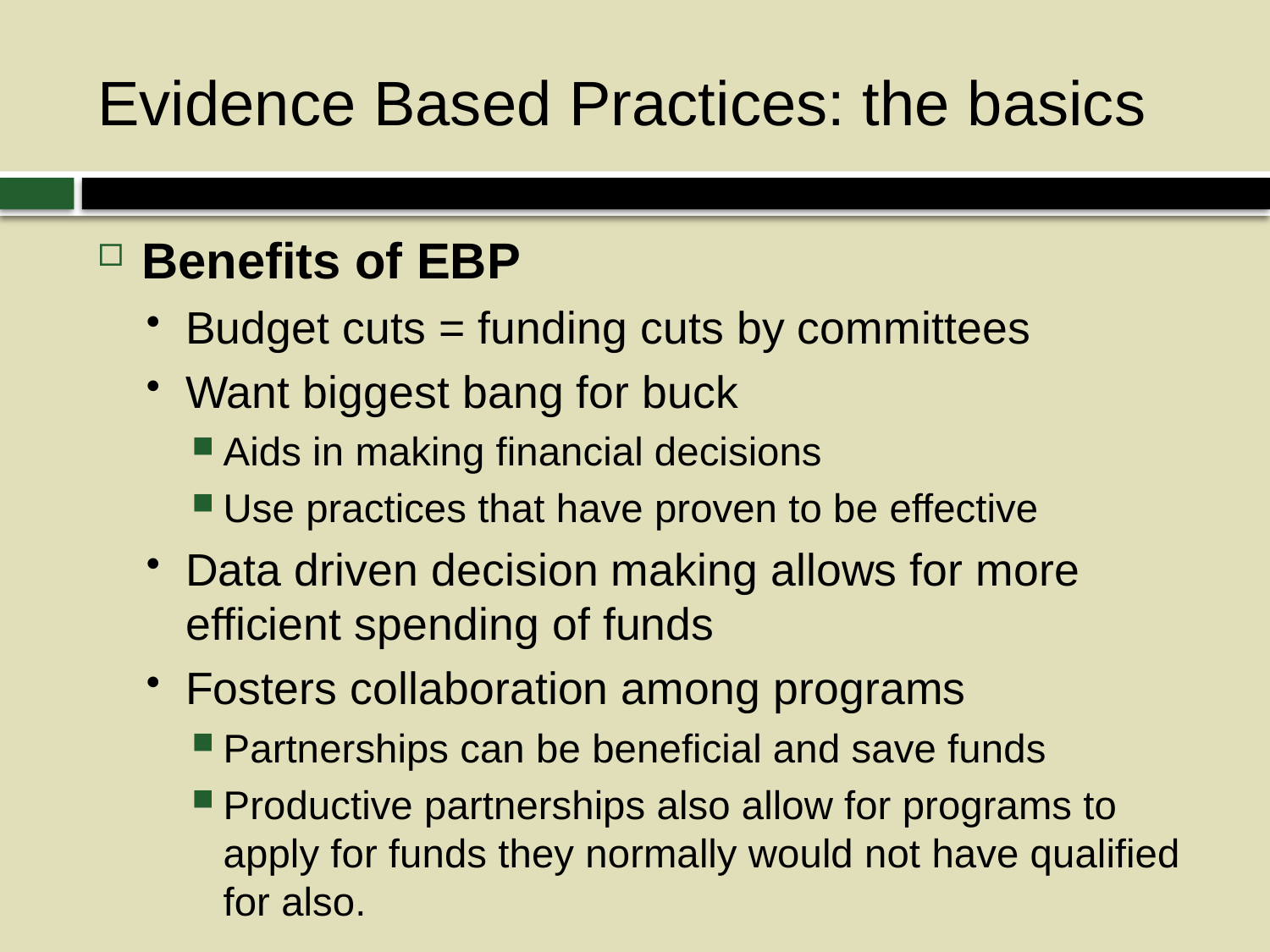

# Evidence Based Practices: the basics
Benefits of EBP
Budget cuts = funding cuts by committees
Want biggest bang for buck
Aids in making financial decisions
Use practices that have proven to be effective
Data driven decision making allows for more efficient spending of funds
Fosters collaboration among programs
Partnerships can be beneficial and save funds
Productive partnerships also allow for programs to apply for funds they normally would not have qualified for also.